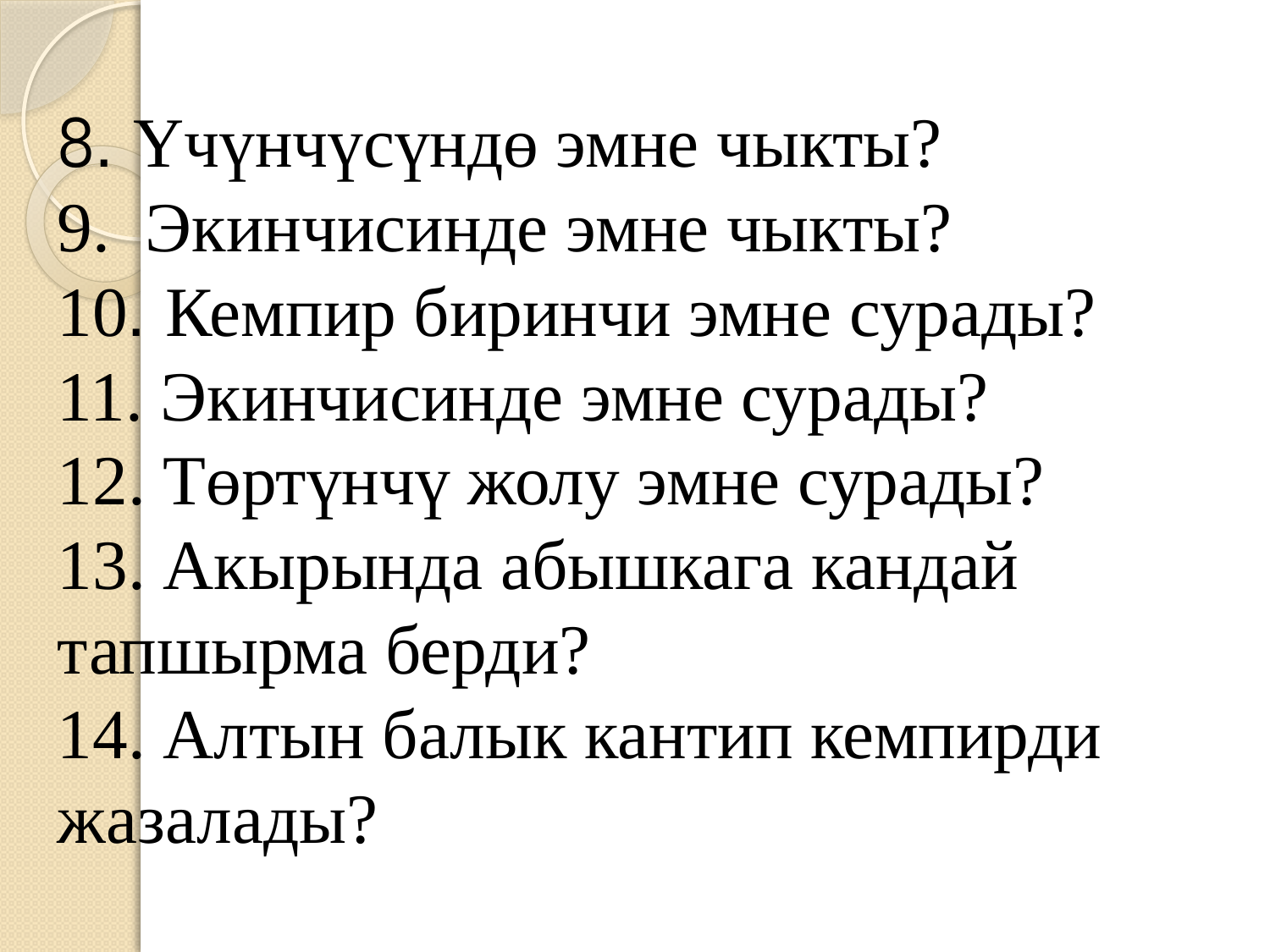

# 8. Үчүнчүсүндө эмне чыкты? 9.  Экинчисинде эмне чыкты? 10. Кемпир биринчи эмне сурады? 11. Экинчисинде эмне сурады? 12. Төртүнчү жолу эмне сурады? 13. Акырында абышкага кандай тапшырма берди? 14. Алтын балык кантип кемпирди жазалады?